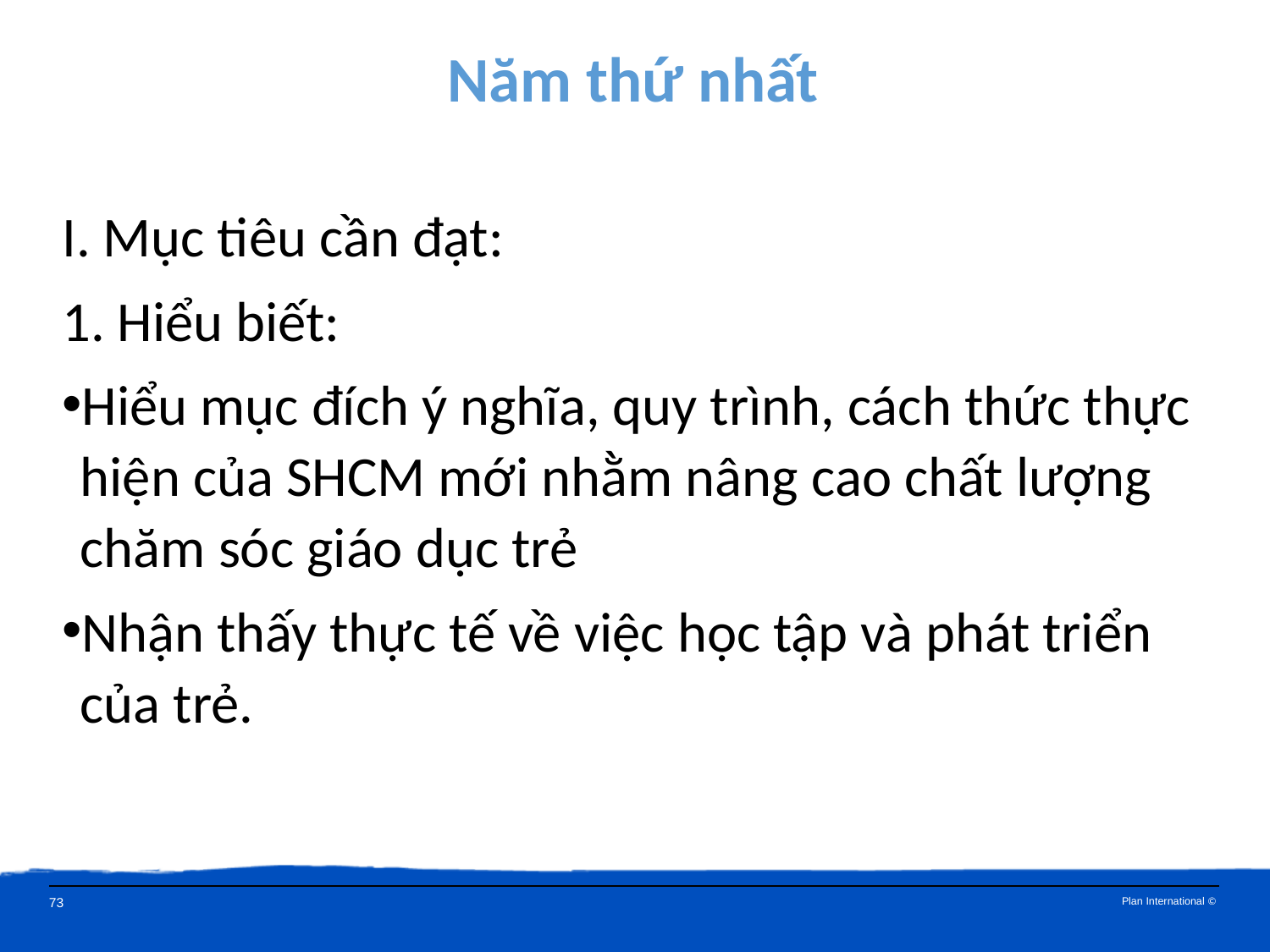

Năm thứ nhất
I. Mục tiêu cần đạt:
1. Hiểu biết:
Hiểu mục đích ý nghĩa, quy trình, cách thức thực hiện của SHCM mới nhằm nâng cao chất lượng chăm sóc giáo dục trẻ
Nhận thấy thực tế về việc học tập và phát triển của trẻ.

73